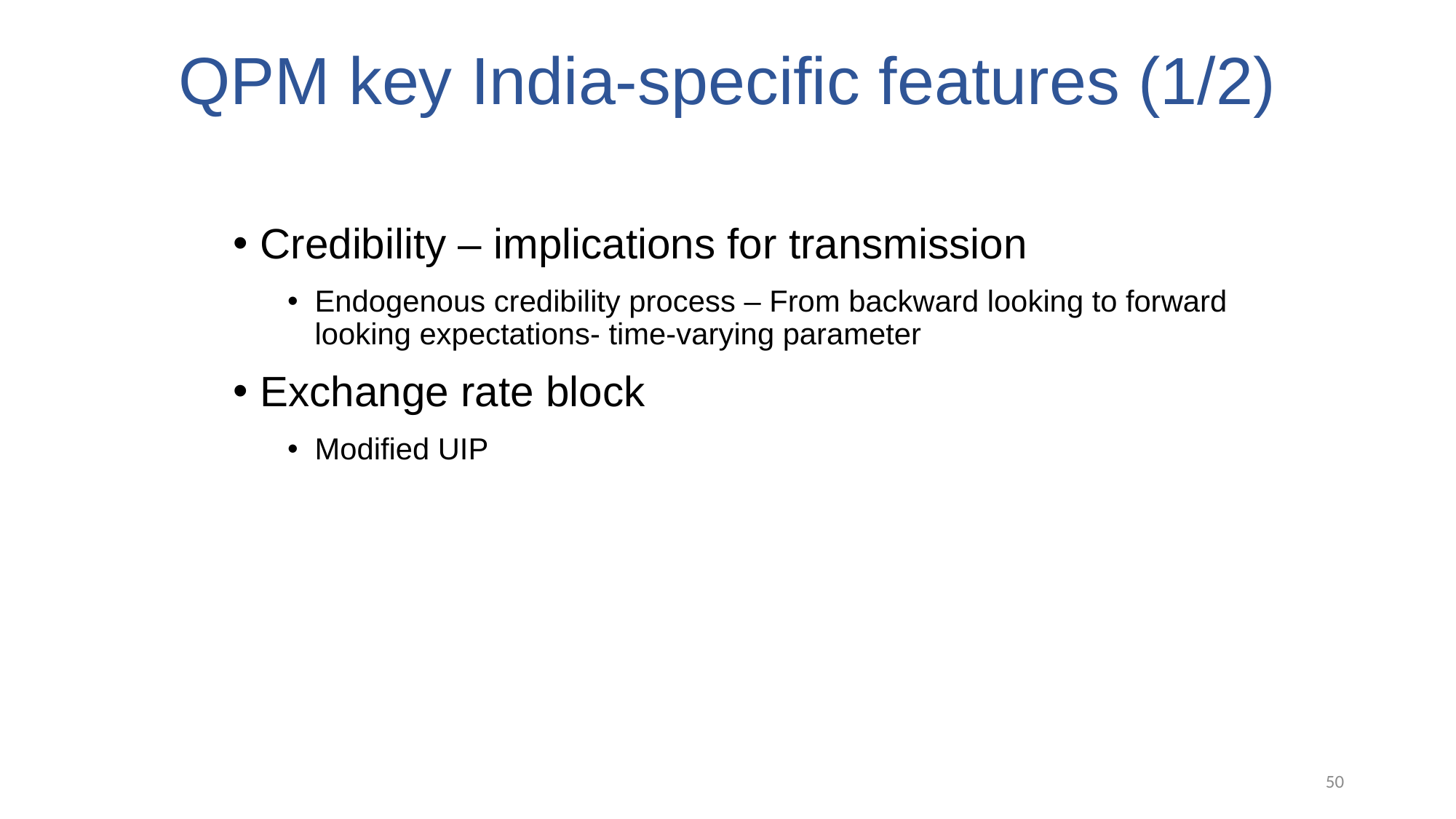

# QPM key India-specific features (1/2)
Credibility – implications for transmission
Endogenous credibility process – From backward looking to forward looking expectations- time-varying parameter
Exchange rate block
Modified UIP

50